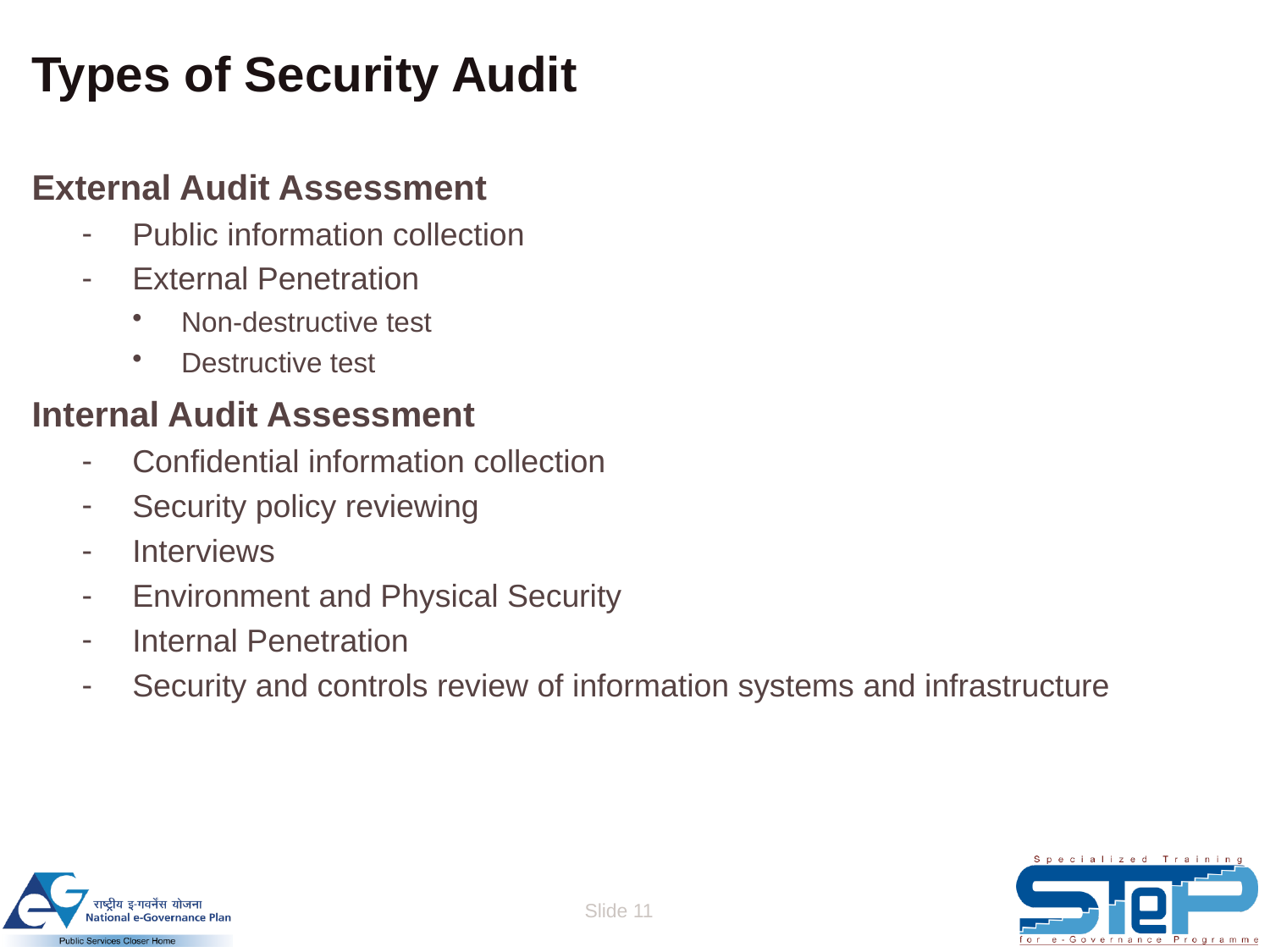

# Types of Security Audit
External Audit Assessment
Public information collection
External Penetration
Non-destructive test
Destructive test
Internal Audit Assessment
Confidential information collection
Security policy reviewing
Interviews
Environment and Physical Security
Internal Penetration
Security and controls review of information systems and infrastructure